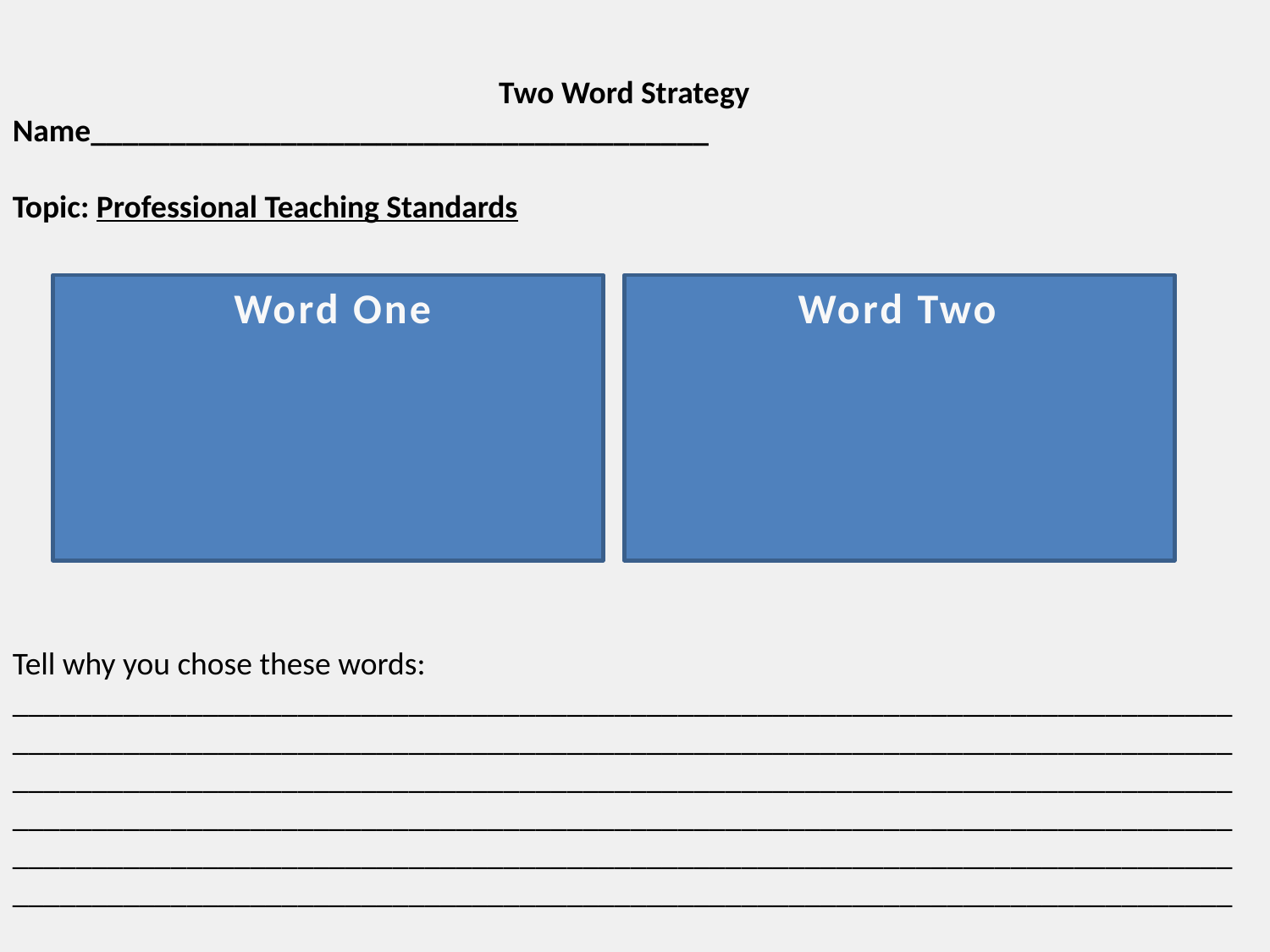

Two Word Strategy
Name_______________________________________

Topic: Professional Teaching Standards

Tell why you chose these words:
______________________________________________________________________________________________________________________________________________________________________________________________________________________________________________________________________________________________________________________________________________________________________________________________________________________________________________________________________________

Word One

Word Two